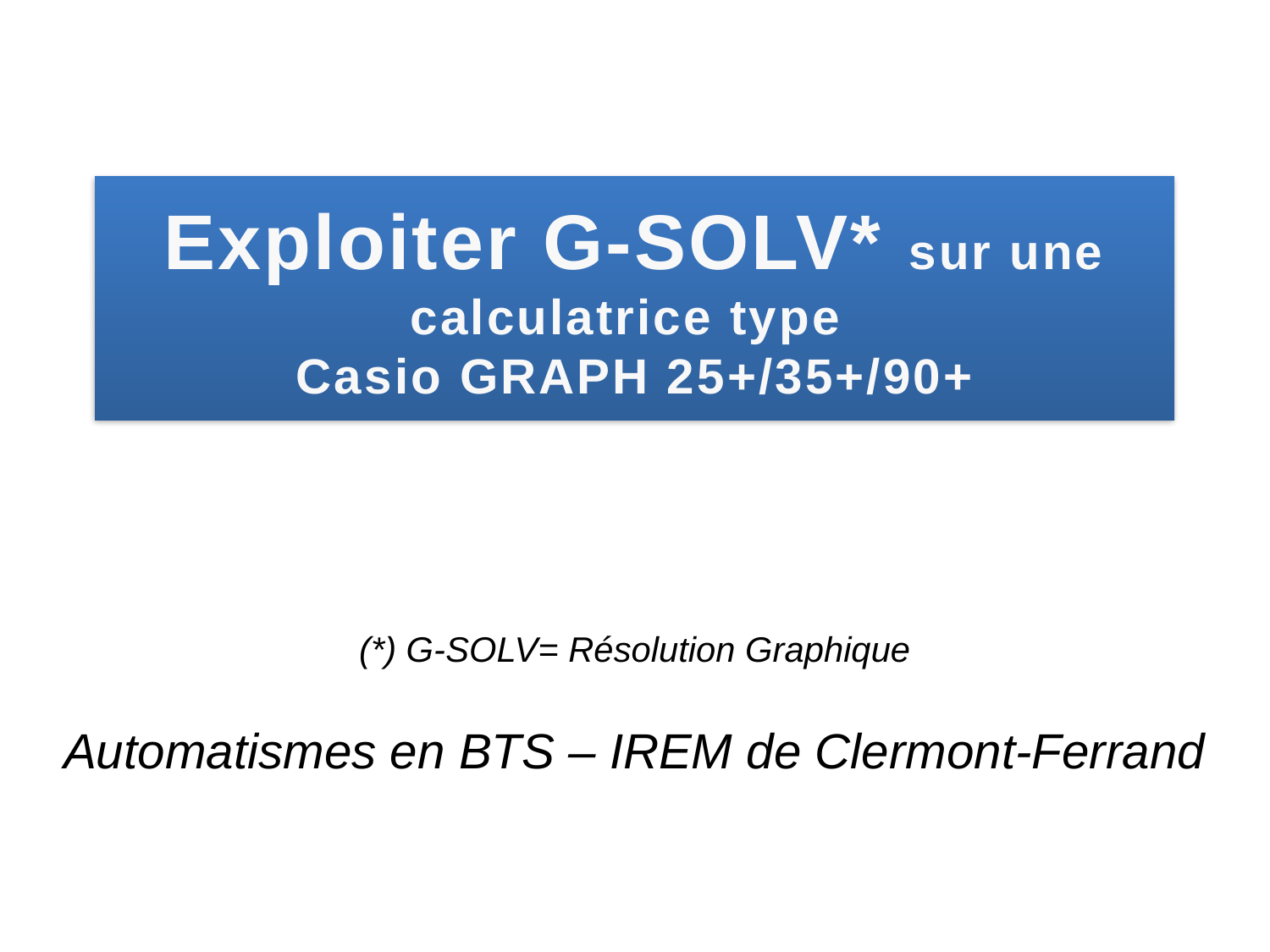

# Exploiter G-SOLV* sur une calculatrice type Casio GRAPH 25+/35+/90+
(*) G-SOLV= Résolution Graphique

Automatismes en BTS – IREM de Clermont-Ferrand